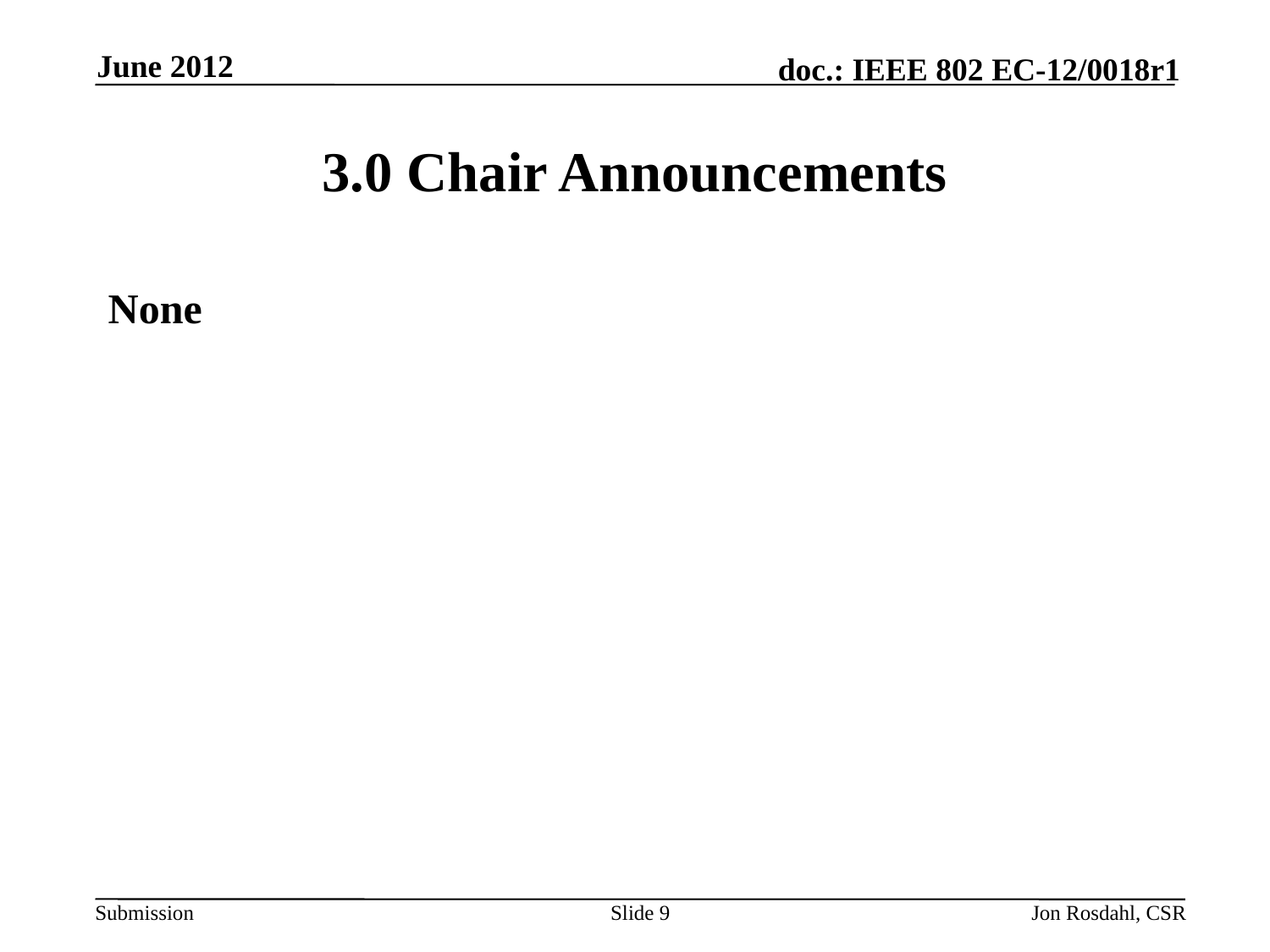

June 2012
# 3.0 Chair Announcements
None
Slide 9
Jon Rosdahl, CSR